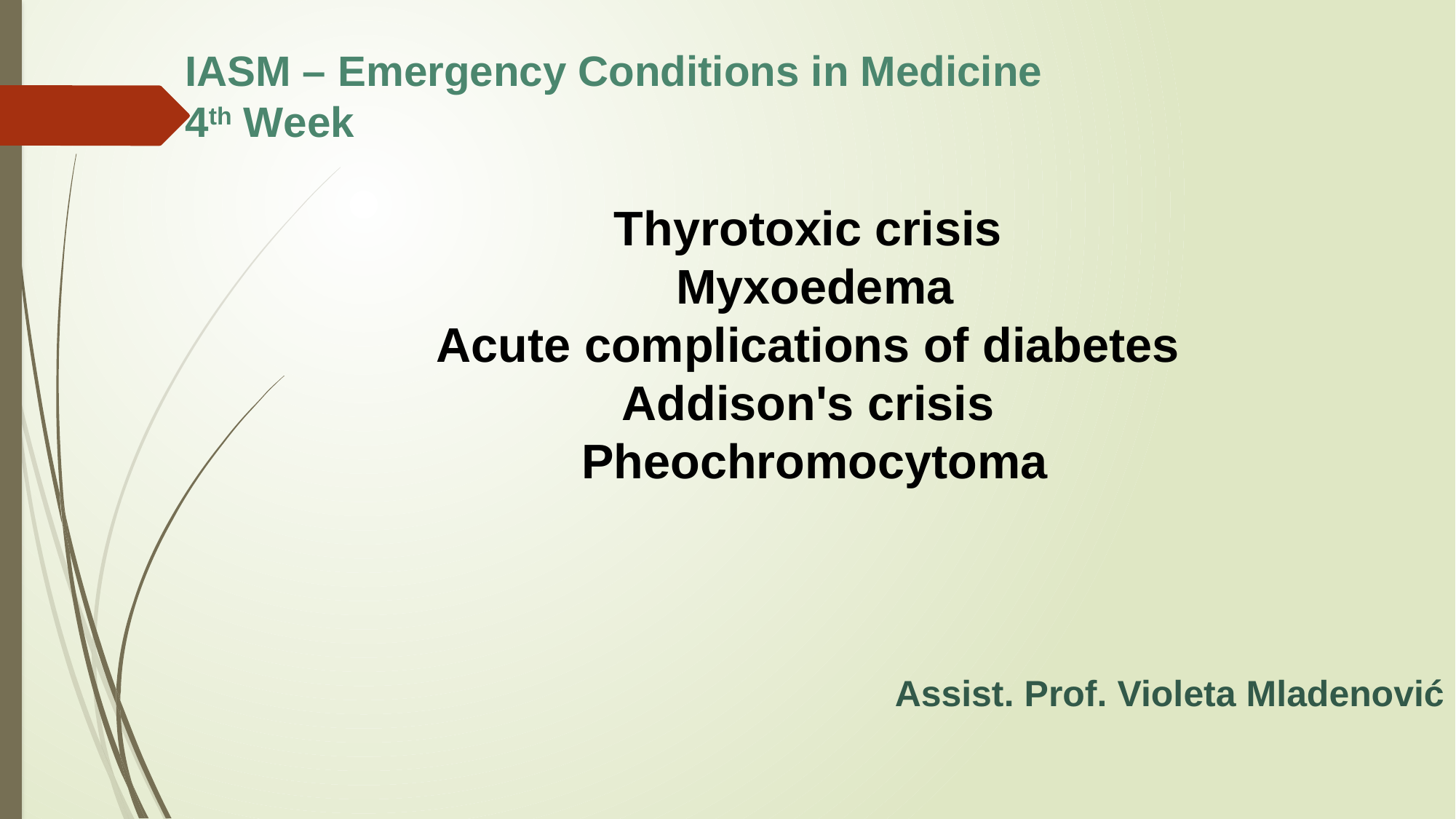

IASM – Emergency Conditions in Medicine
4th Week

Thyrotoxic crisis
Myxoedema
Acute complications of diabetes
Addison's crisis
Pheochromocytoma

Assist. Prof. Violeta Mladenović